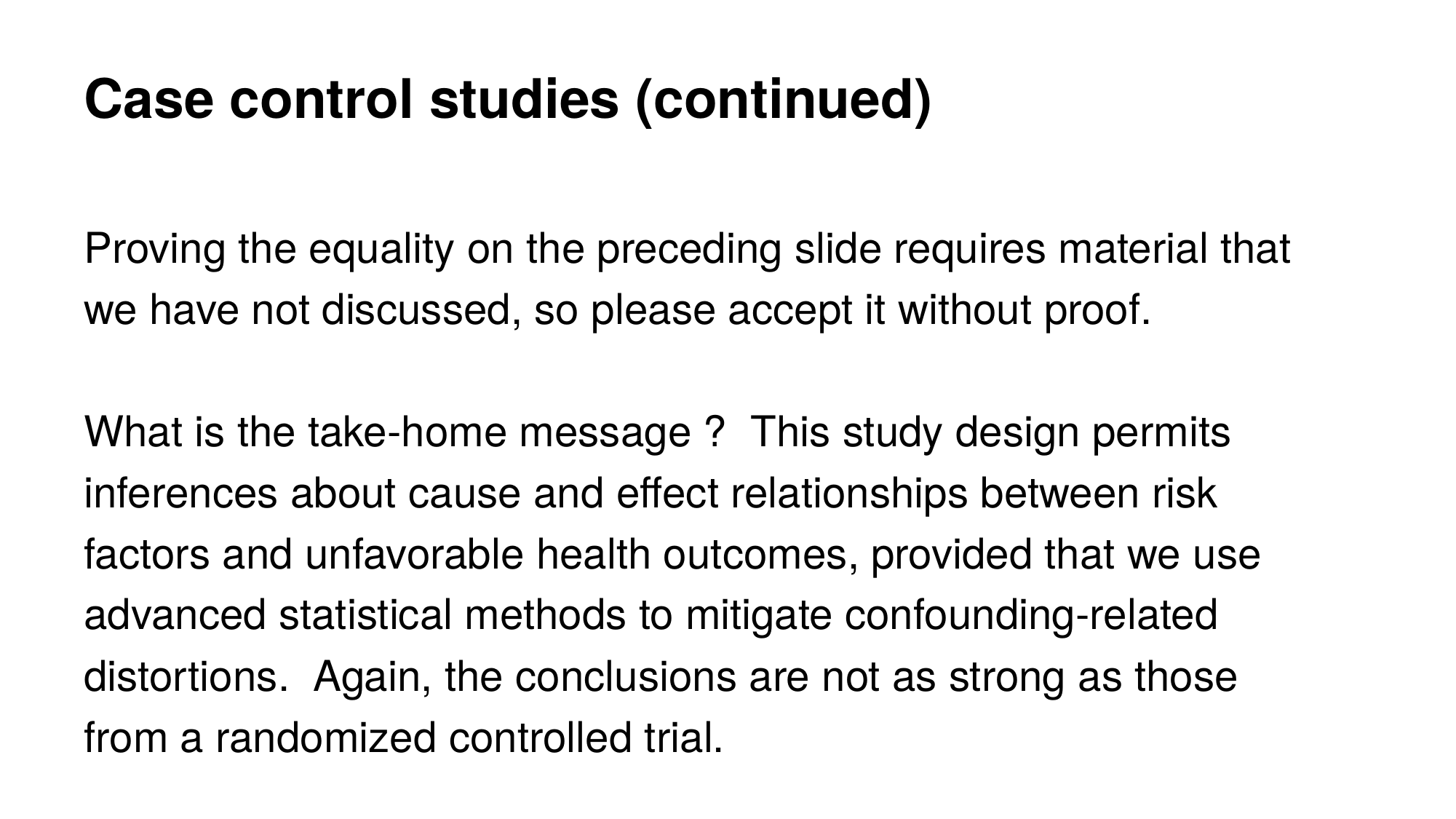

# Case control studies (continued)
Proving the equality on the preceding slide requires material that we have not discussed, so please accept it without proof.

What is the take-home message ?  This study design permits inferences about cause and effect relationships between risk factors and unfavorable health outcomes, provided that we use advanced statistical methods to mitigate confounding-related distortions.  Again, the conclusions are not as strong as those from a randomized controlled trial.